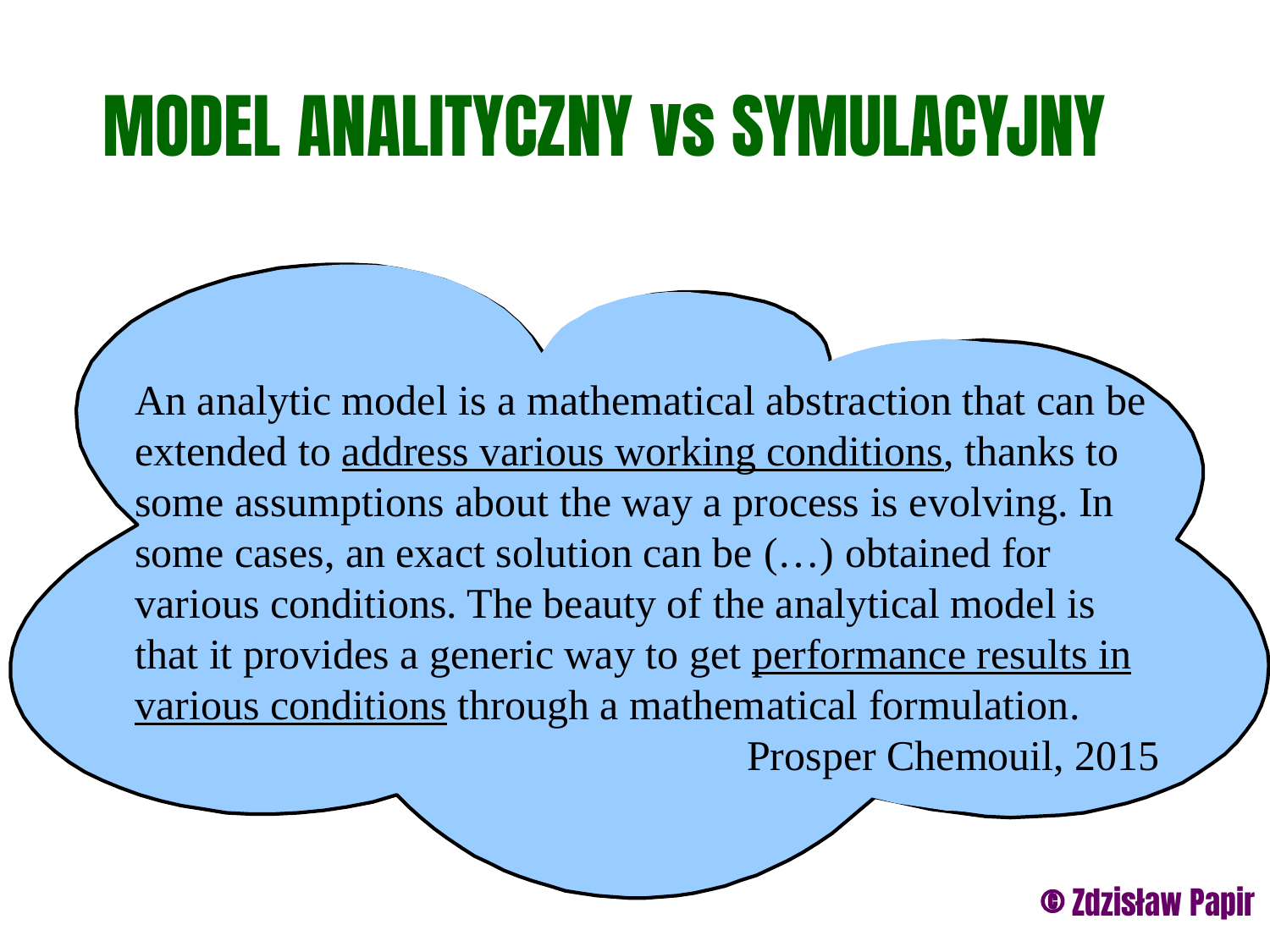

# MODEL ANALITYCZNY vs SYMULACYJNY

An analytic model is a mathematical abstraction that can be extended to address various working conditions, thanks to some assumptions about the way a process is evolving. In some cases, an exact solution can be (…) obtained for various conditions. The beauty of the analytical model is that it provides a generic way to get performance results in various conditions through a mathematical formulation.
Prosper Chemouil, 2015
© Zdzisław Papir